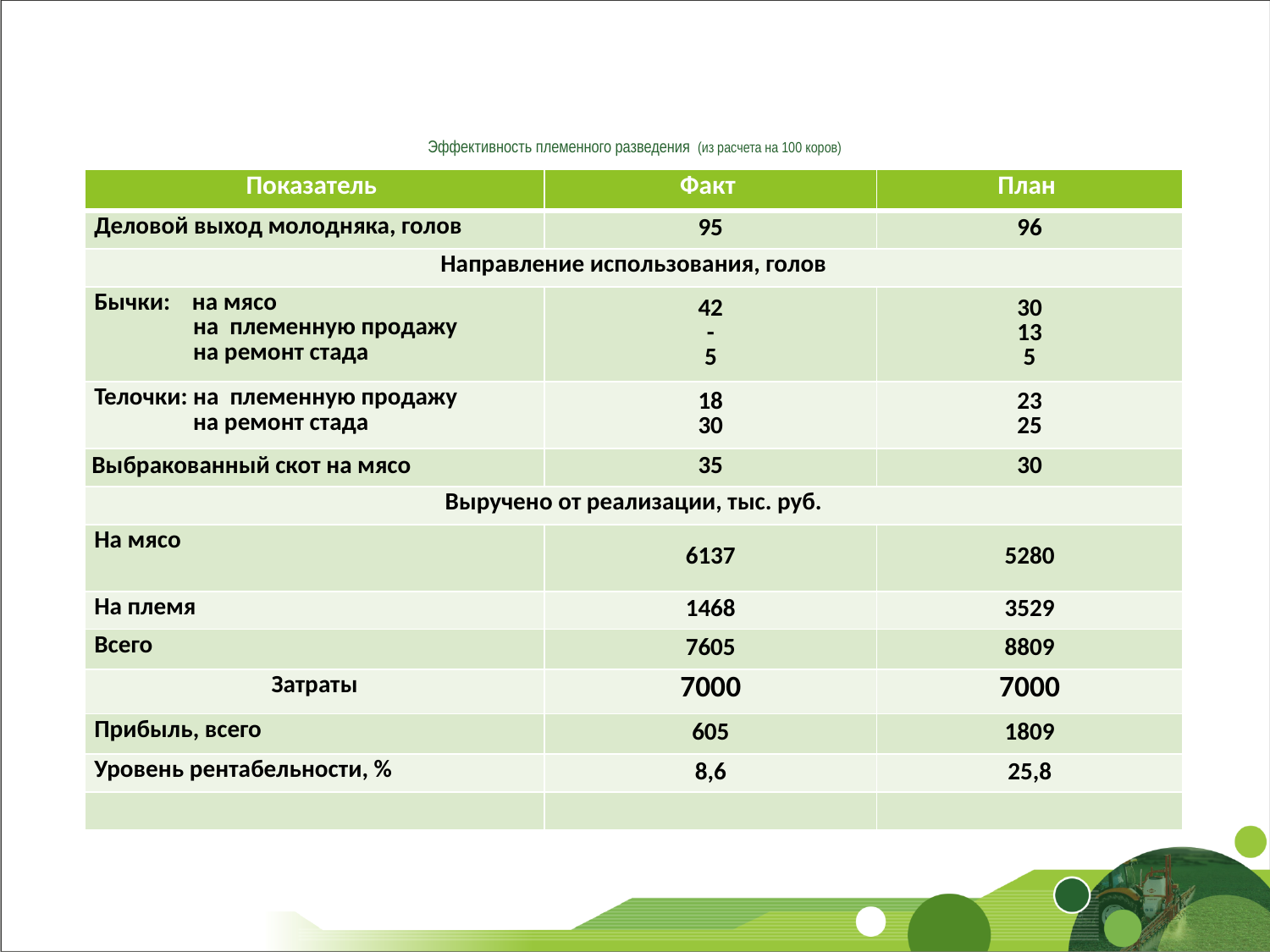

# Эффективность племенного разведения  (из расчета на 100 коров)
| Показатель | Факт | План |
| --- | --- | --- |
| Деловой выход молодняка, голов | 95 | 96 |
| Направление использования, голов |  |  |
| Бычки: на мясо на племенную продажу на ремонт стада | 42 - 5 | 30 13 5 |
| Телочки: на племенную продажу на ремонт стада | 18 30 | 23 25 |
| Выбракованный скот на мясо | 35 | 30 |
| Выручено от реализации, тыс. руб. |  |  |
| На мясо | 6137 | 5280 |
| На племя | 1468 | 3529 |
| Всего | 7605 | 8809 |
| Затраты | 7000 | 7000 |
| Прибыль, всего | 605 | 1809 |
| Уровень рентабельности, % | 8,6 | 25,8 |
|  |  |  |